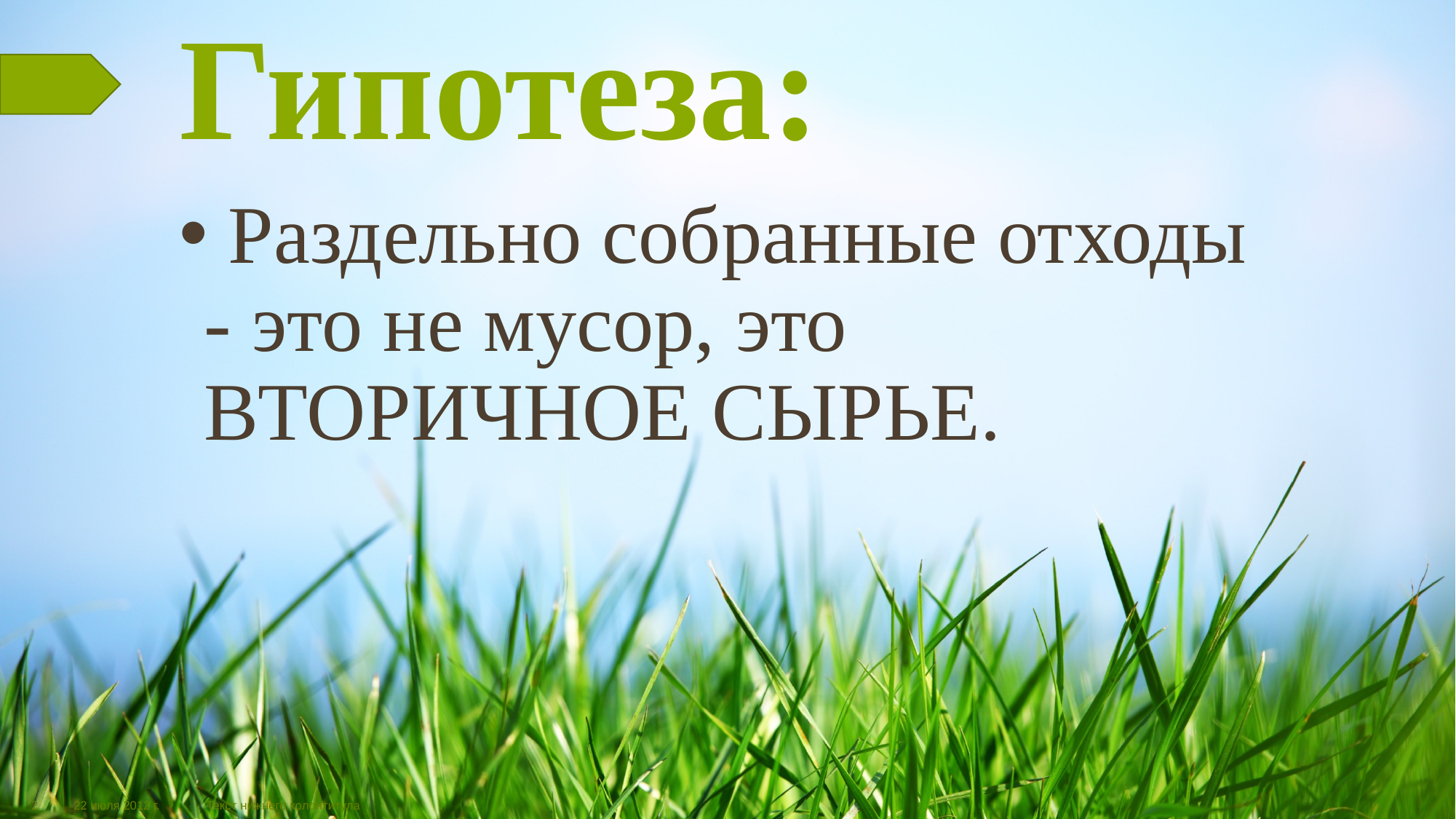

# Гипотеза:
 Раздельно собранные отходы - это не мусор, это ВТОРИЧНОЕ СЫРЬЕ.

2
22 июля 2012 г.
Текст нижнего колонтитула